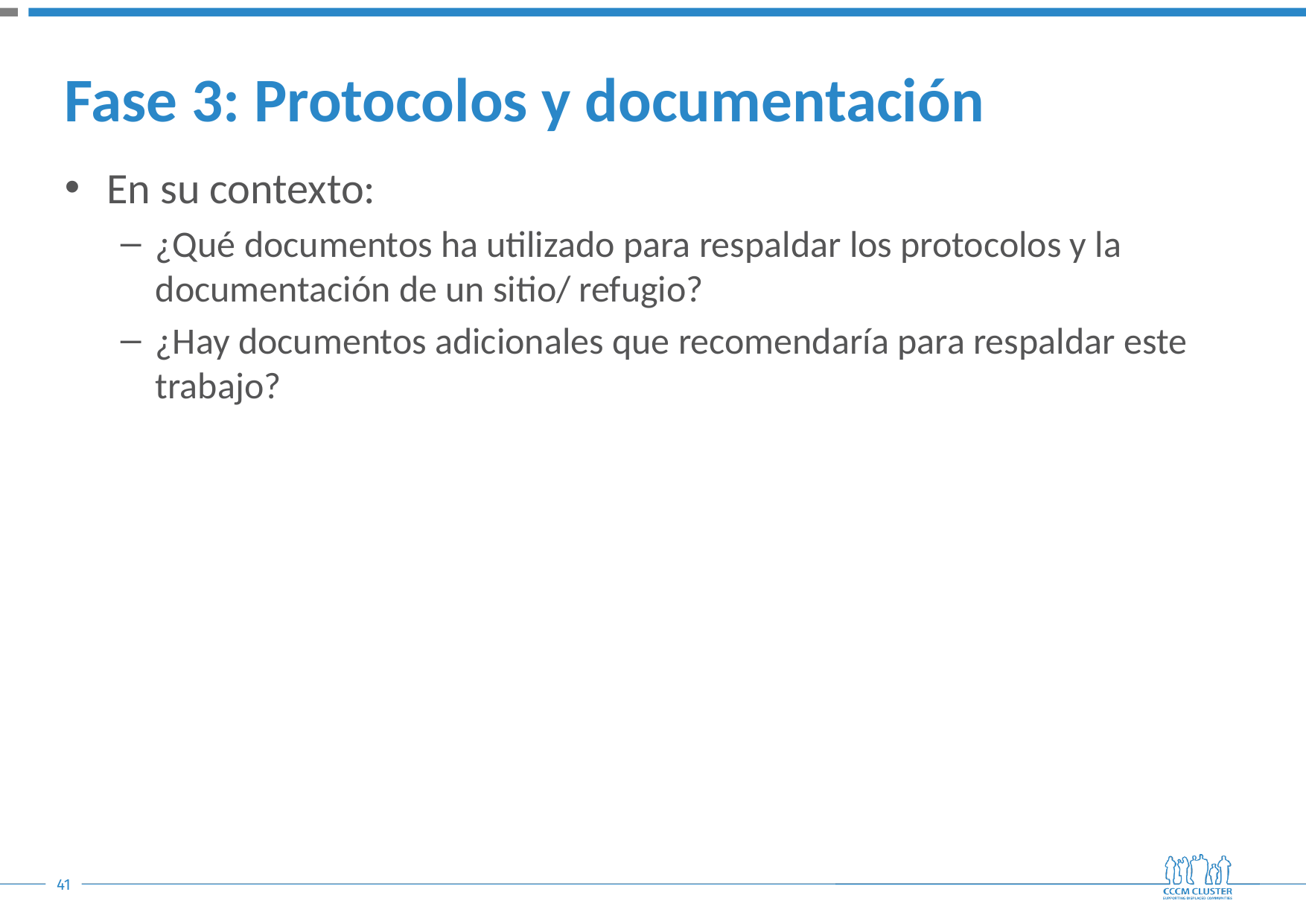

# Fase 3: Protocolos y documentación
En su contexto:
¿Qué documentos ha utilizado para respaldar los protocolos y la documentación de un sitio/ refugio?
¿Hay documentos adicionales que recomendaría para respaldar este trabajo?